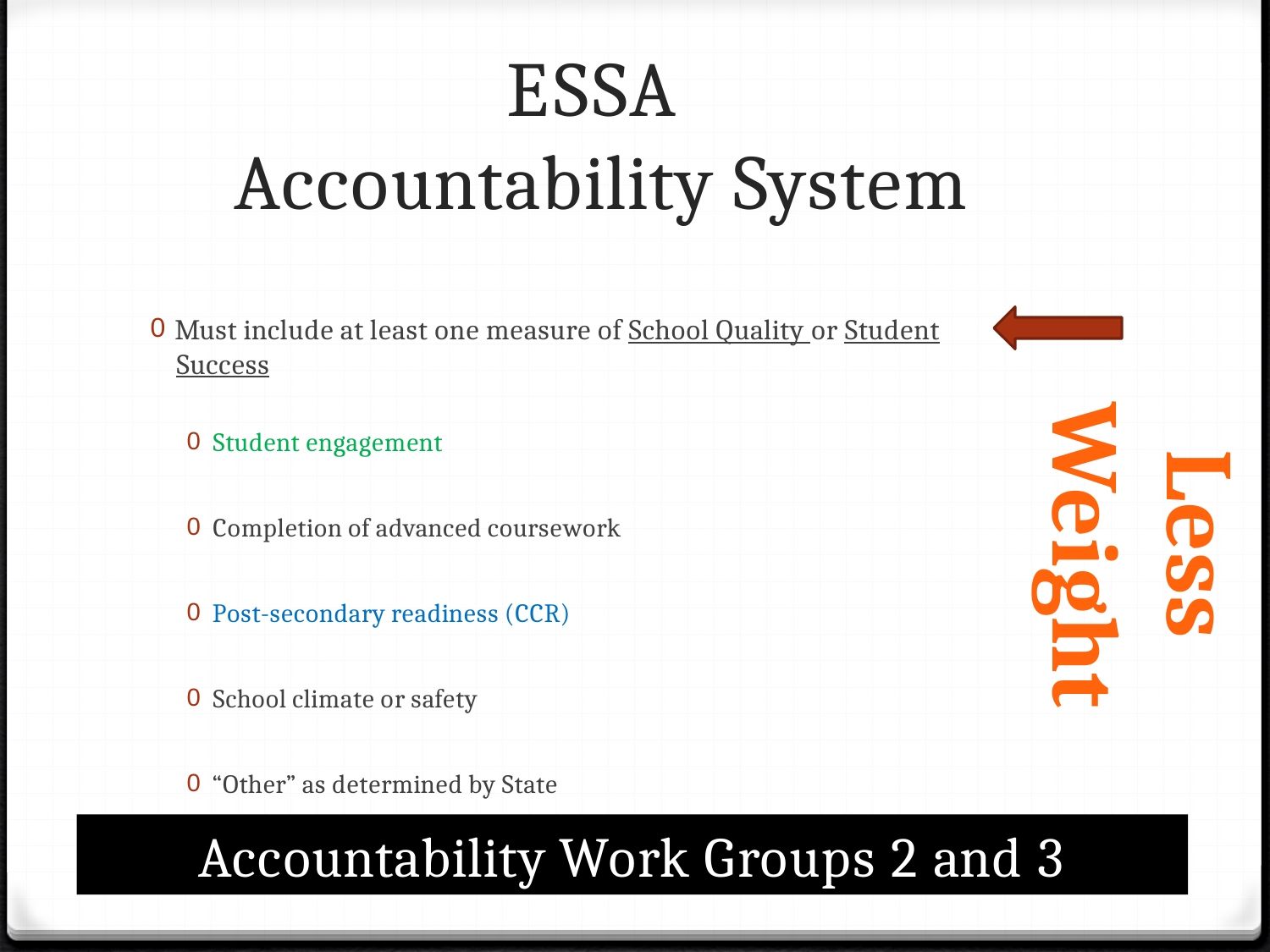

# ESSA Accountability System
Must include at least one measure of School Quality or Student Success

Student engagement

Completion of advanced coursework

Post-secondary readiness (CCR)

School climate or safety

“Other” as determined by State

Less
 Weight
Accountability Work Groups 2 and 3